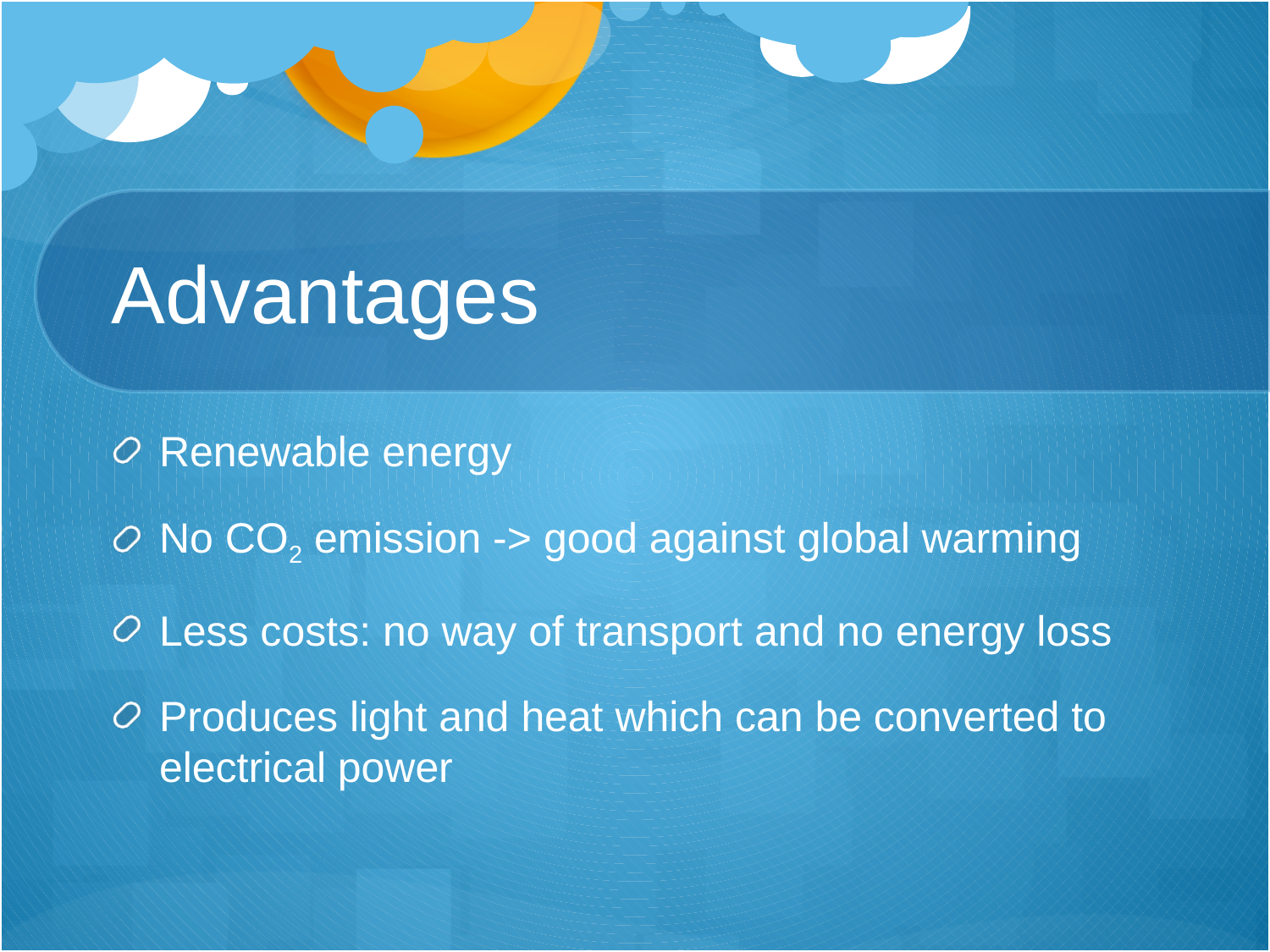

# Advantages
Renewable energy
No CO2 emission -> good against global warming
Less costs: no way of transport and no energy loss
Produces light and heat which can be converted to electrical power